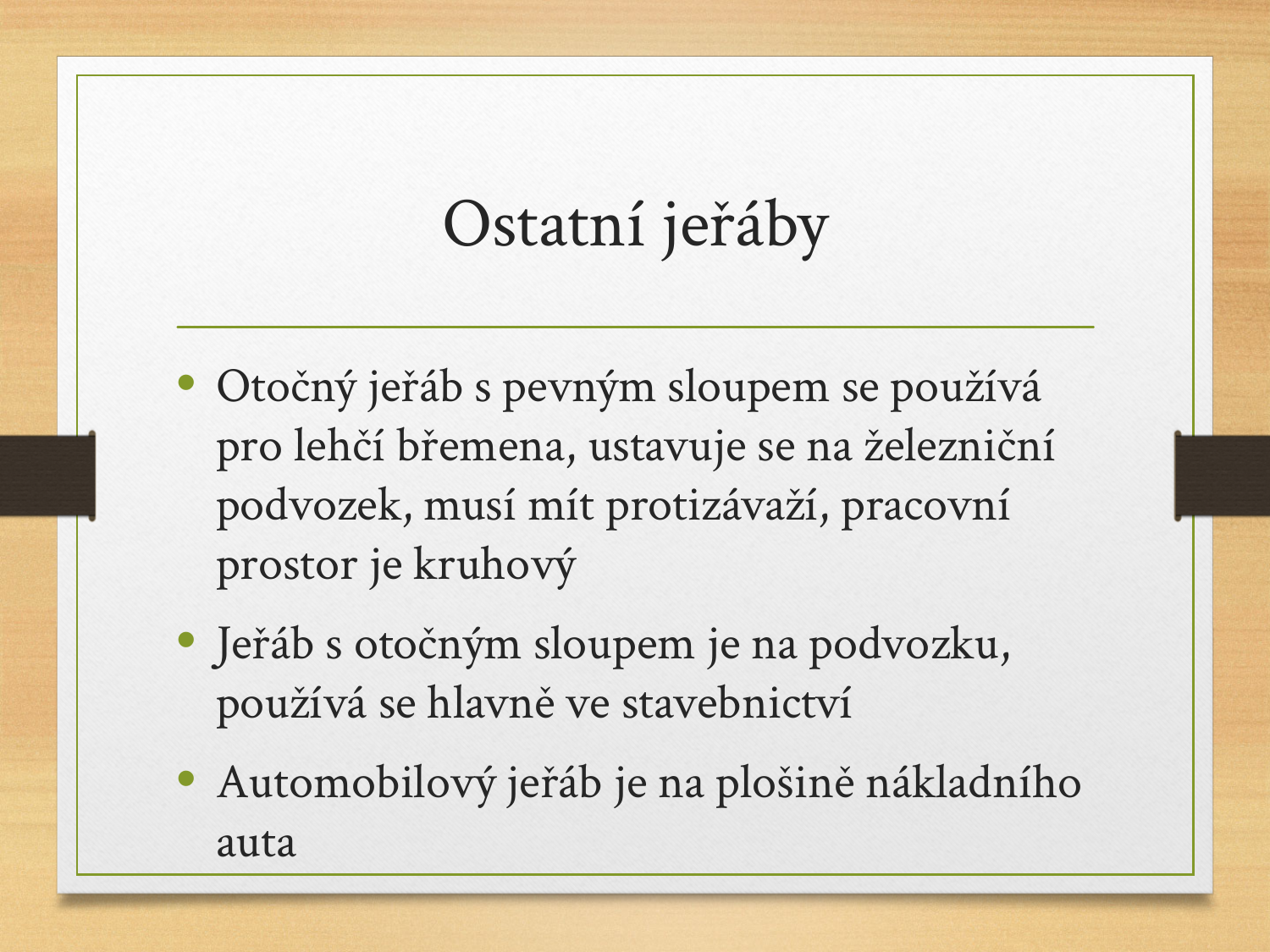

# Ostatní jeřáby
Otočný jeřáb s pevným sloupem se používá pro lehčí břemena, ustavuje se na železniční podvozek, musí mít protizávaží, pracovní prostor je kruhový
Jeřáb s otočným sloupem je na podvozku, používá se hlavně ve stavebnictví
Automobilový jeřáb je na plošině nákladního auta